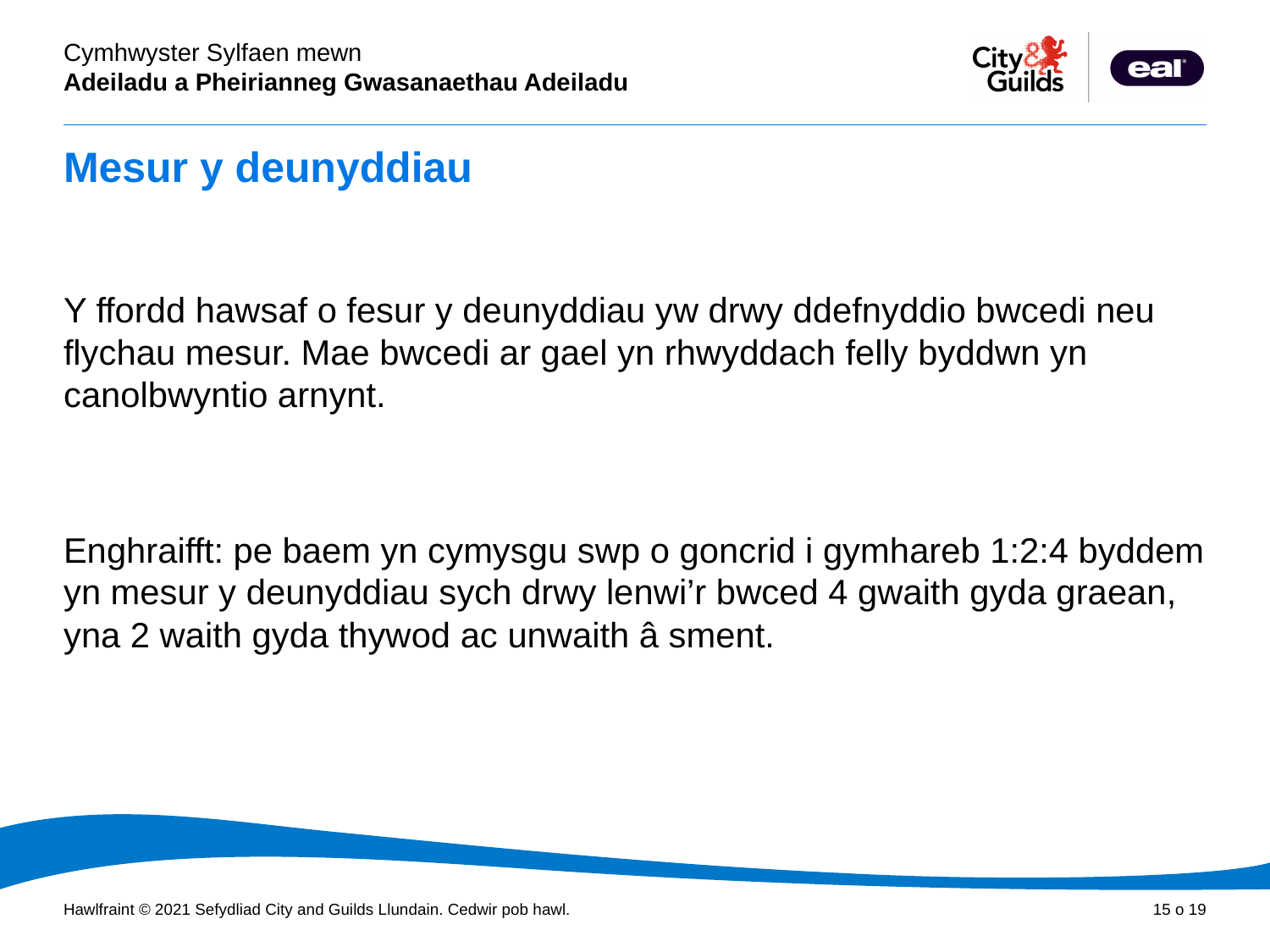

# Mesur y deunyddiau

Y ffordd hawsaf o fesur y deunyddiau yw drwy ddefnyddio bwcedi neu flychau mesur. Mae bwcedi ar gael yn rhwyddach felly byddwn yn canolbwyntio arnynt.

Enghraifft: pe baem yn cymysgu swp o goncrid i gymhareb 1:2:4 byddem yn mesur y deunyddiau sych drwy lenwi’r bwced 4 gwaith gyda graean, yna 2 waith gyda thywod ac unwaith â sment.